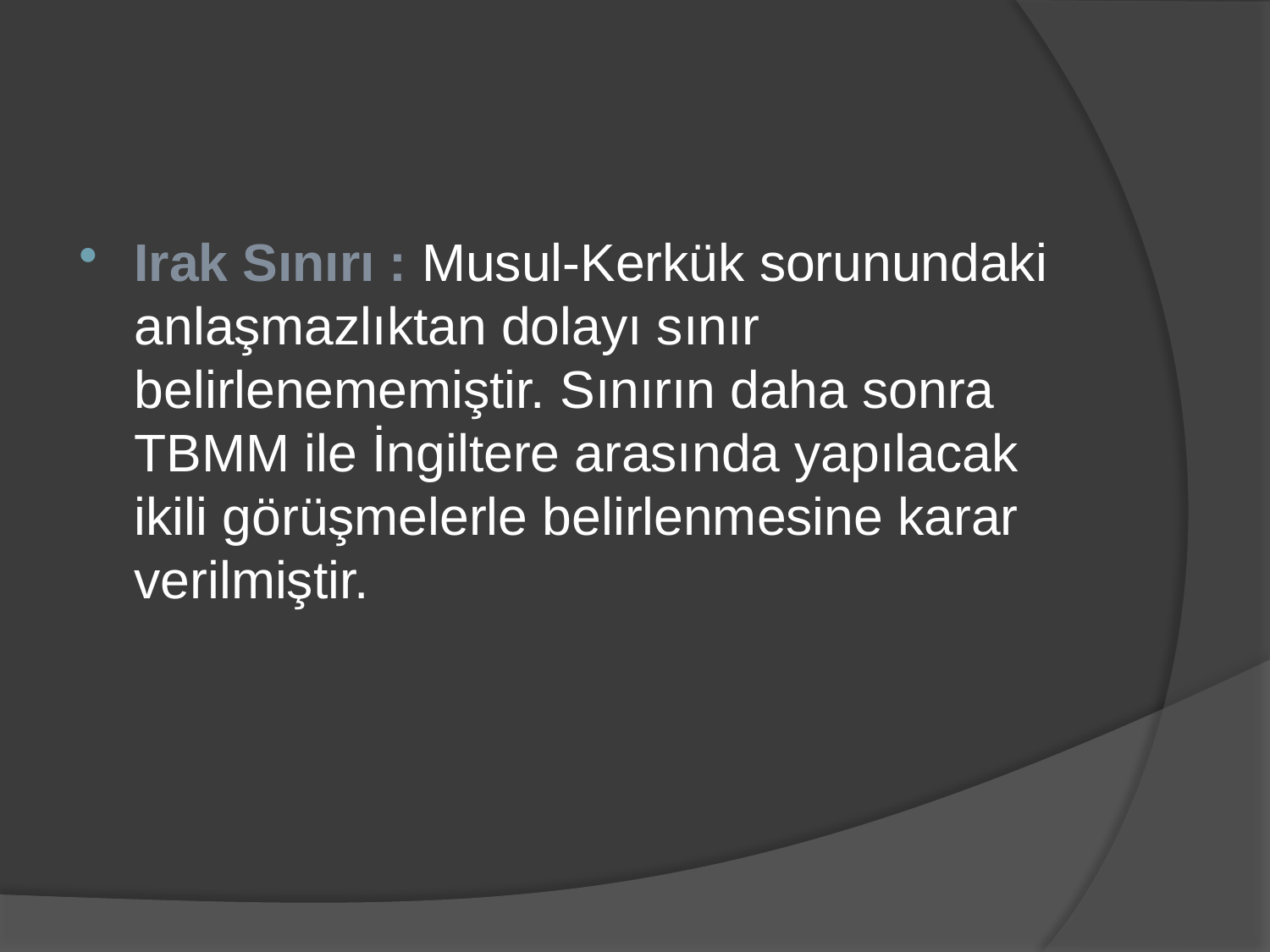

Irak Sınırı : Musul-Kerkük sorunundaki anlaşmazlıktan dolayı sınır belirlenememiştir. Sınırın daha sonra TBMM ile İngiltere arasında yapılacak ikili görüşmelerle belirlenmesine karar verilmiştir.